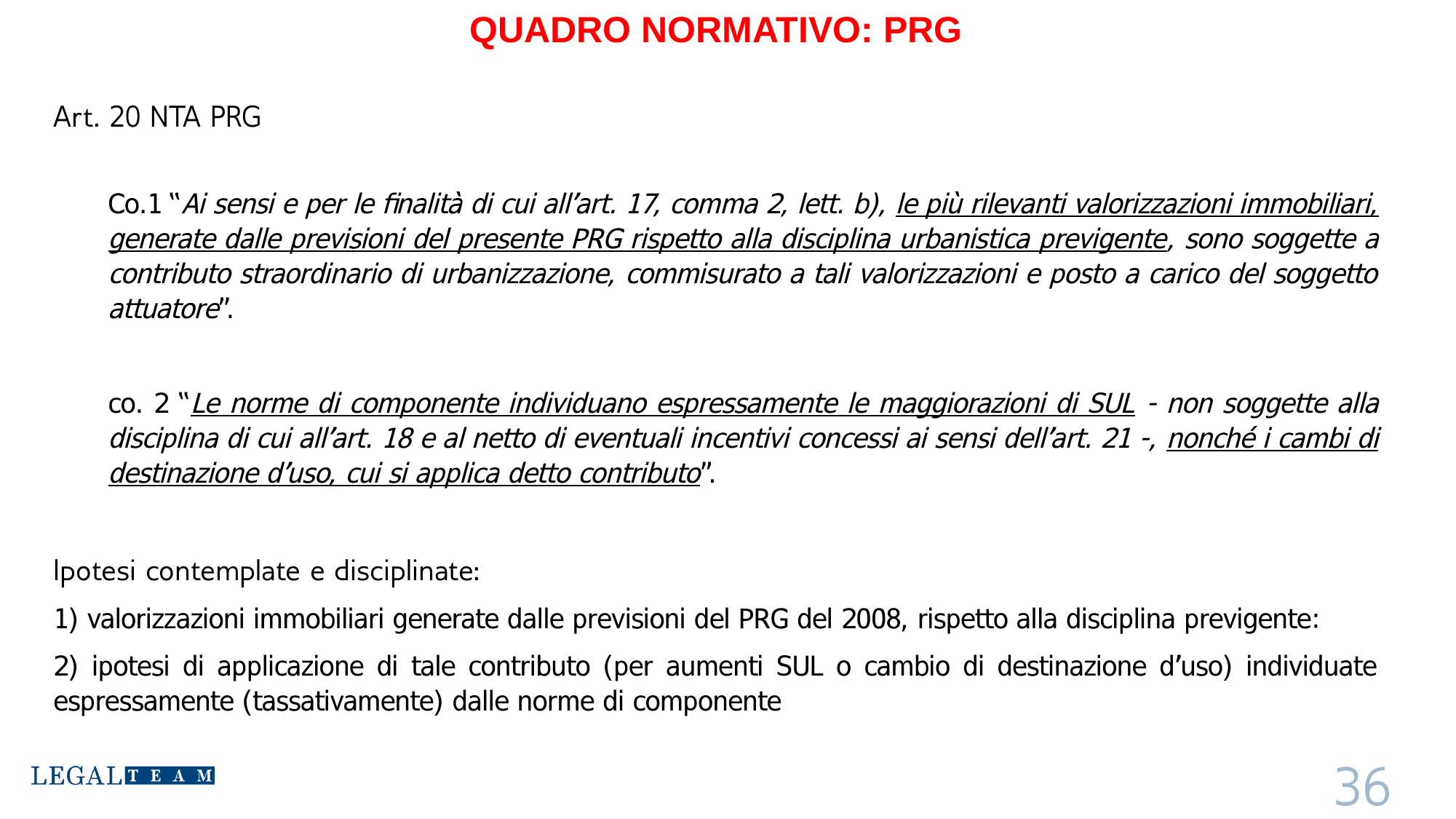

# Quadro normativo: prg
Art. 20 NTA PRG

Co.1 “Ai sensi e per le finalità di cui all’art. 17, comma 2, lett. b), le più rilevanti valorizzazioni immobiliari, generate dalle previsioni del presente PRG rispetto alla disciplina urbanistica previgente, sono soggette a contributo straordinario di urbanizzazione, commisurato a tali valorizzazioni e posto a carico del soggetto attuatore”.

co. 2 “Le norme di componente individuano espressamente le maggiorazioni di SUL - non soggette alla disciplina di cui all’art. 18 e al netto di eventuali incentivi concessi ai sensi dell’art. 21 -, nonché i cambi di destinazione d’uso, cui si applica detto contributo”.

Ipotesi contemplate e disciplinate:
1) valorizzazioni immobiliari generate dalle previsioni del PRG del 2008, rispetto alla disciplina previgente:
2) ipotesi di applicazione di tale contributo (per aumenti SUL o cambio di destinazione d’uso) individuate espressamente (tassativamente) dalle norme di componente

36